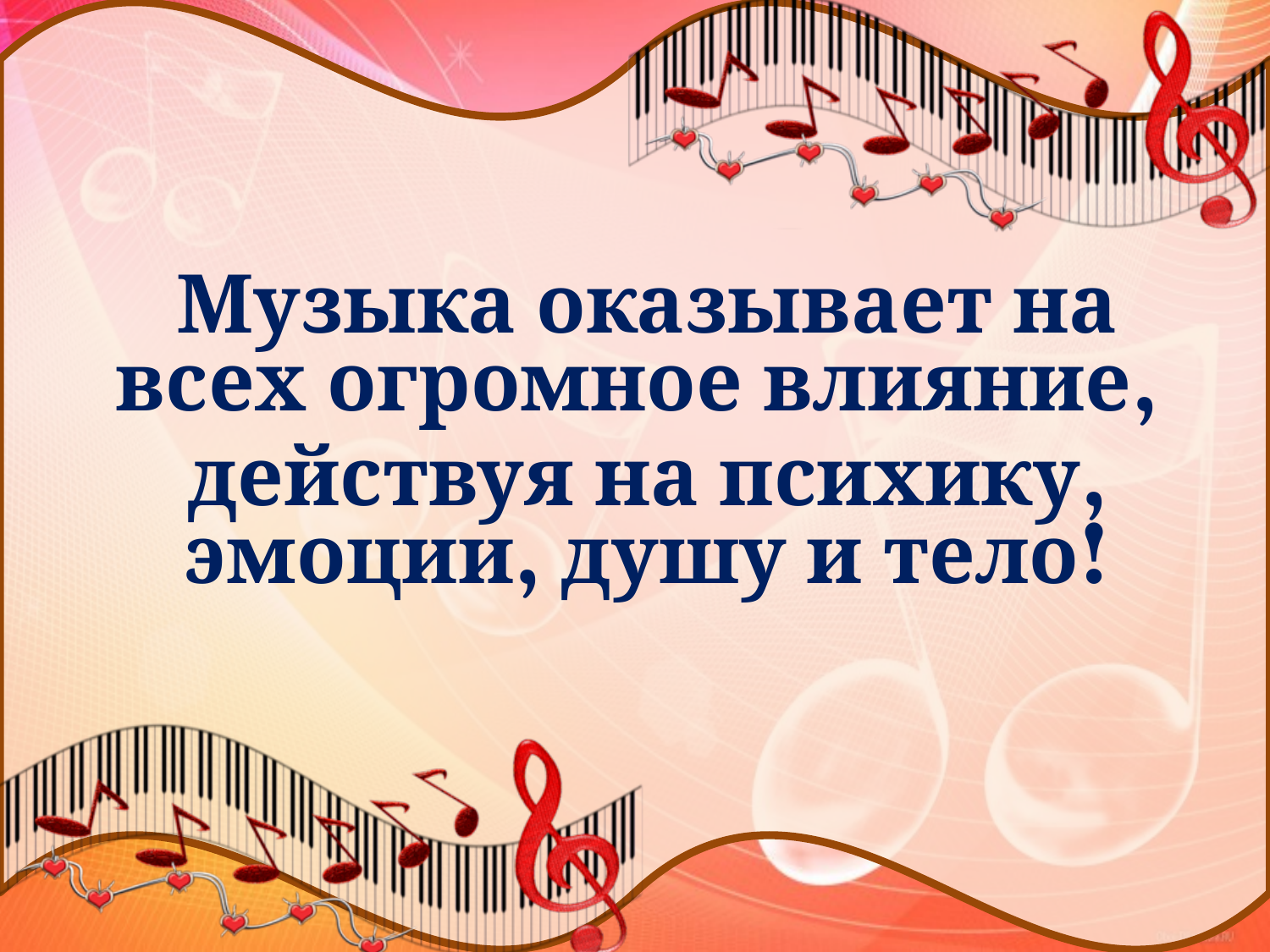

Музыка оказывает на всех огромное влияние,
действуя на психику, эмоции, душу и тело!